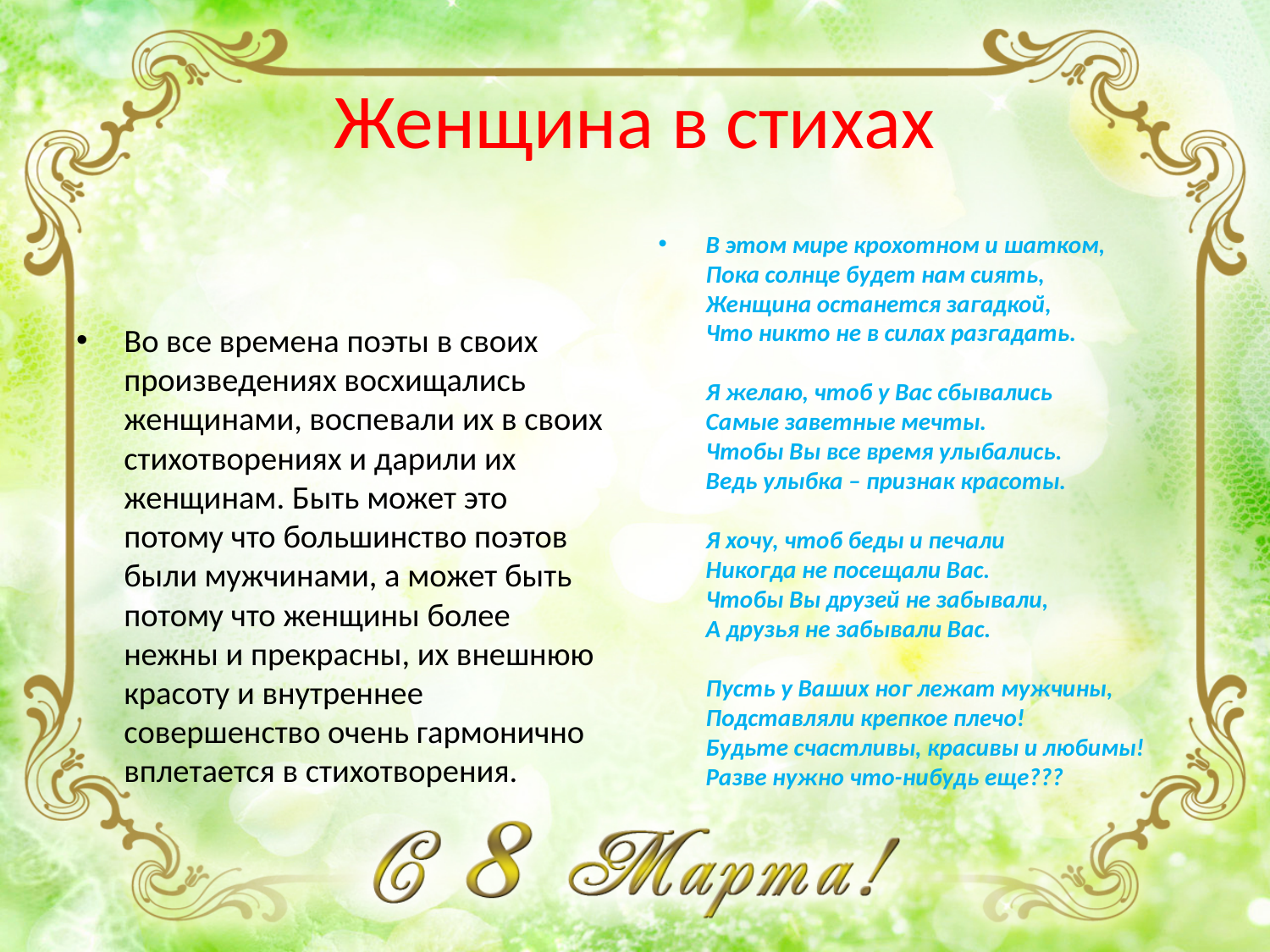

# Женщина в стихах

Во все времена поэты в своих произведениях восхищались женщинами, воспевали их в своих стихотворениях и дарили их женщинам. Быть может это потому что большинство поэтов были мужчинами, а может быть потому что женщины более нежны и прекрасны, их внешнюю красоту и внутреннее совершенство очень гармонично вплетается в стихотворения.
В этом мире крохотном и шатком,
Пока солнце будет нам сиять,
Женщина останется загадкой,
Что никто не в силах разгадать.
Я желаю, чтоб у Вас сбывались
Самые заветные мечты.
Чтобы Вы все время улыбались.
Ведь улыбка – признак красоты.
Я хочу, чтоб беды и печали
Никогда не посещали Вас.
Чтобы Вы друзей не забывали,
А друзья не забывали Вас.
Пусть у Ваших ног лежат мужчины,
Подставляли крепкое плечо!
Будьте счастливы, красивы и любимы!
Разве нужно что-нибудь еще???